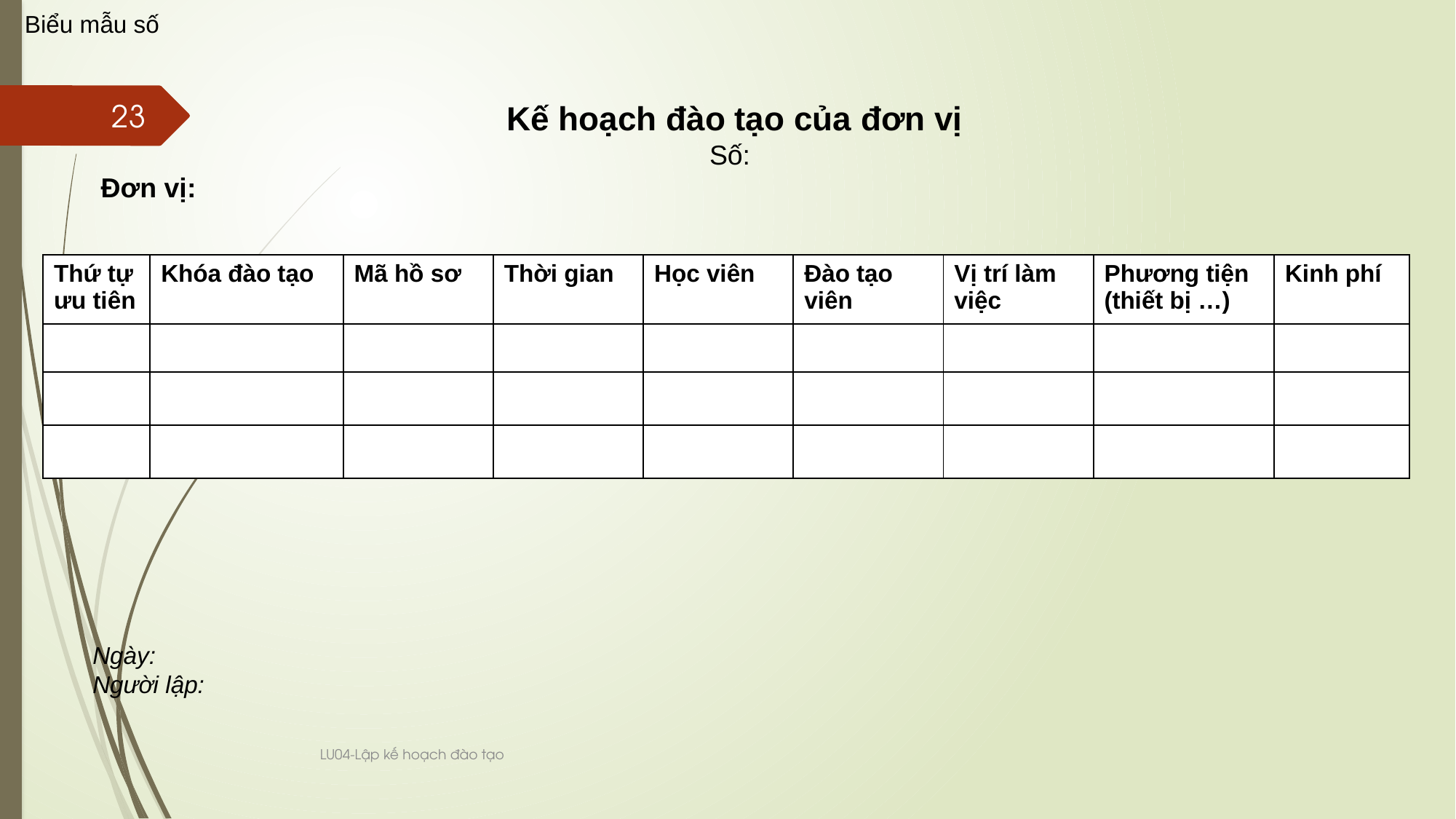

Biểu mẫu số
 Kế hoạch đào tạo của đơn vị
Số:
Đơn vị:
23
| Thứ tự ưu tiên | Khóa đào tạo | Mã hồ sơ | Thời gian | Học viên | Đào tạo viên | Vị trí làm việc | Phương tiện (thiết bị …) | Kinh phí |
| --- | --- | --- | --- | --- | --- | --- | --- | --- |
|  |  |  |  |  |  |  |  |  |
|  |  |  |  |  |  |  |  |  |
|  |  |  |  |  |  |  |  |  |
Ngày:
Người lập:
LU04-Lập kế hoạch đào tạo